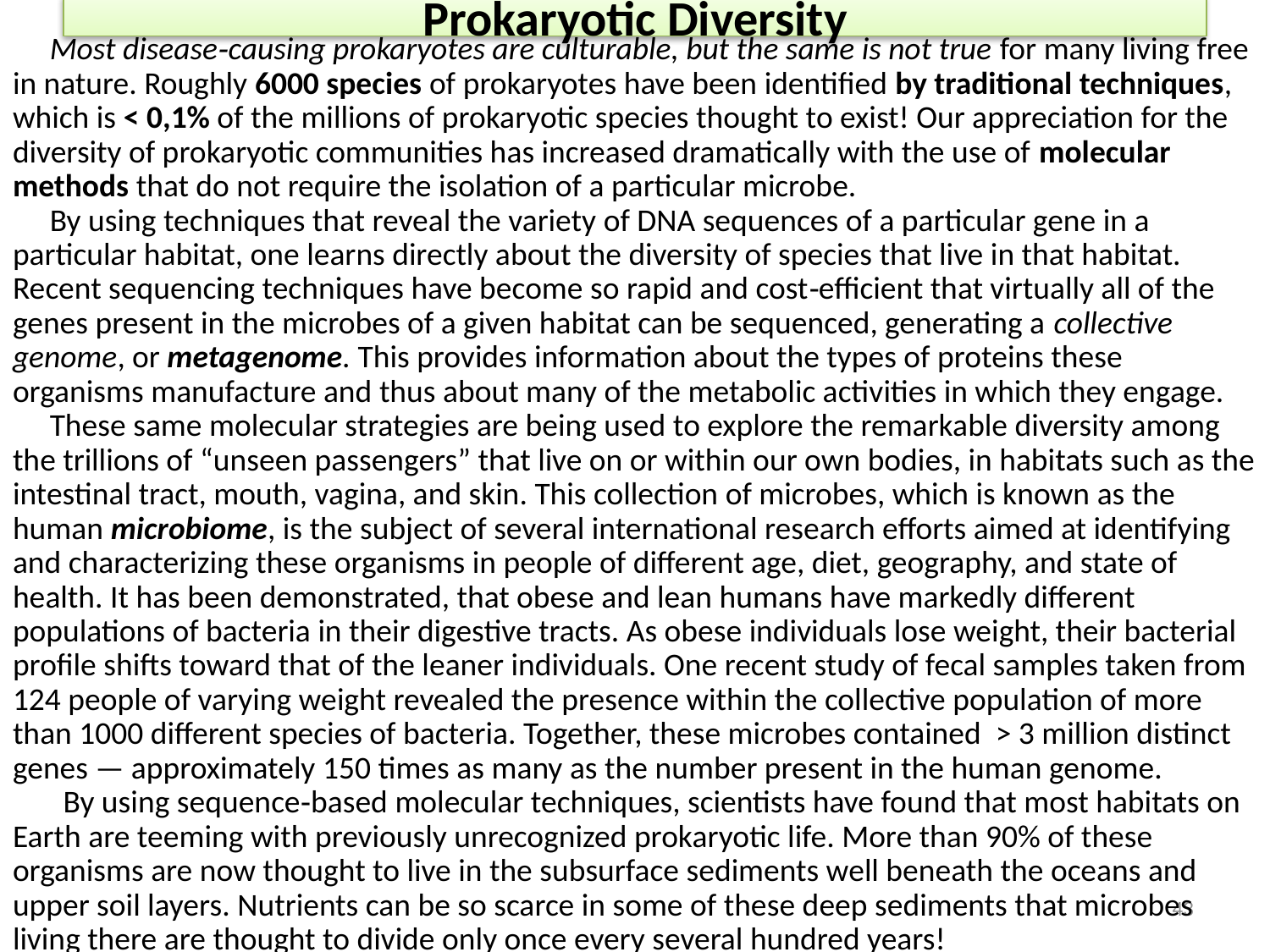

# Prokaryotic Diversity
Most disease‐causing prokaryotes are culturable, but the same is not true for many living free in nature. Roughly 6000 species of prokaryotes have been identified by traditional techniques, which is < 0,1% of the millions of prokaryotic species thought to exist! Our appreciation for the diversity of prokaryotic communities has increased dramatically with the use of molecular methods that do not require the isolation of a particular microbe.
By using techniques that reveal the variety of DNA sequences of a particular gene in a particular habitat, one learns directly about the diversity of species that live in that habitat. Recent sequencing techniques have become so rapid and cost‐efficient that virtually all of the genes present in the microbes of a given habitat can be sequenced, generating a collective genome, or metagenome. This provides information about the types of proteins these organisms manufacture and thus about many of the metabolic activities in which they engage.
These same molecular strategies are being used to explore the remarkable diversity among the trillions of “unseen passengers” that live on or within our own bodies, in habitats such as the intestinal tract, mouth, vagina, and skin. This collection of microbes, which is known as the human microbiome, is the subject of several international research efforts aimed at identifying and characterizing these organisms in people of different age, diet, geography, and state of health. It has been demonstrated, that obese and lean humans have markedly different populations of bacteria in their digestive tracts. As obese individuals lose weight, their bacterial profile shifts toward that of the leaner individuals. One recent study of fecal samples taken from 124 people of varying weight revealed the presence within the collective population of more than 1000 different species of bacteria. Together, these microbes contained  > 3 million distinct genes — approximately 150 times as many as the number present in the human genome.
       By using sequence‐based molecular techniques, scientists have found that most habitats on Earth are teeming with previously unrecognized prokaryotic life. More than 90% of these organisms are now thought to live in the subsurface sediments well beneath the oceans and upper soil layers. Nutrients can be so scarce in some of these deep sediments that microbes living there are thought to divide only once every several hundred years!
43